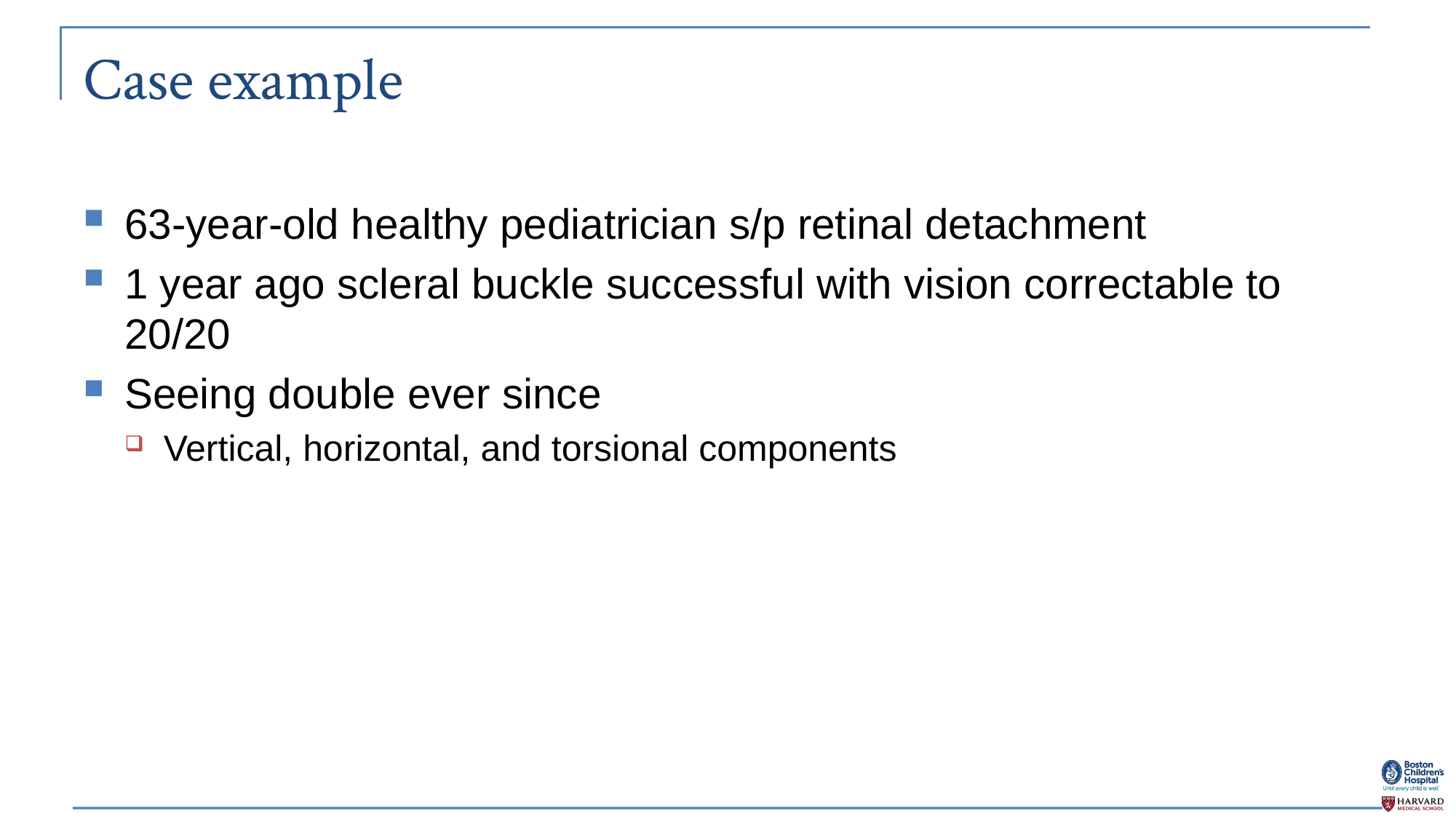

# Case example
63-year-old healthy pediatrician s/p retinal detachment
1 year ago scleral buckle successful with vision correctable to 20/20
Seeing double ever since
Vertical, horizontal, and torsional components